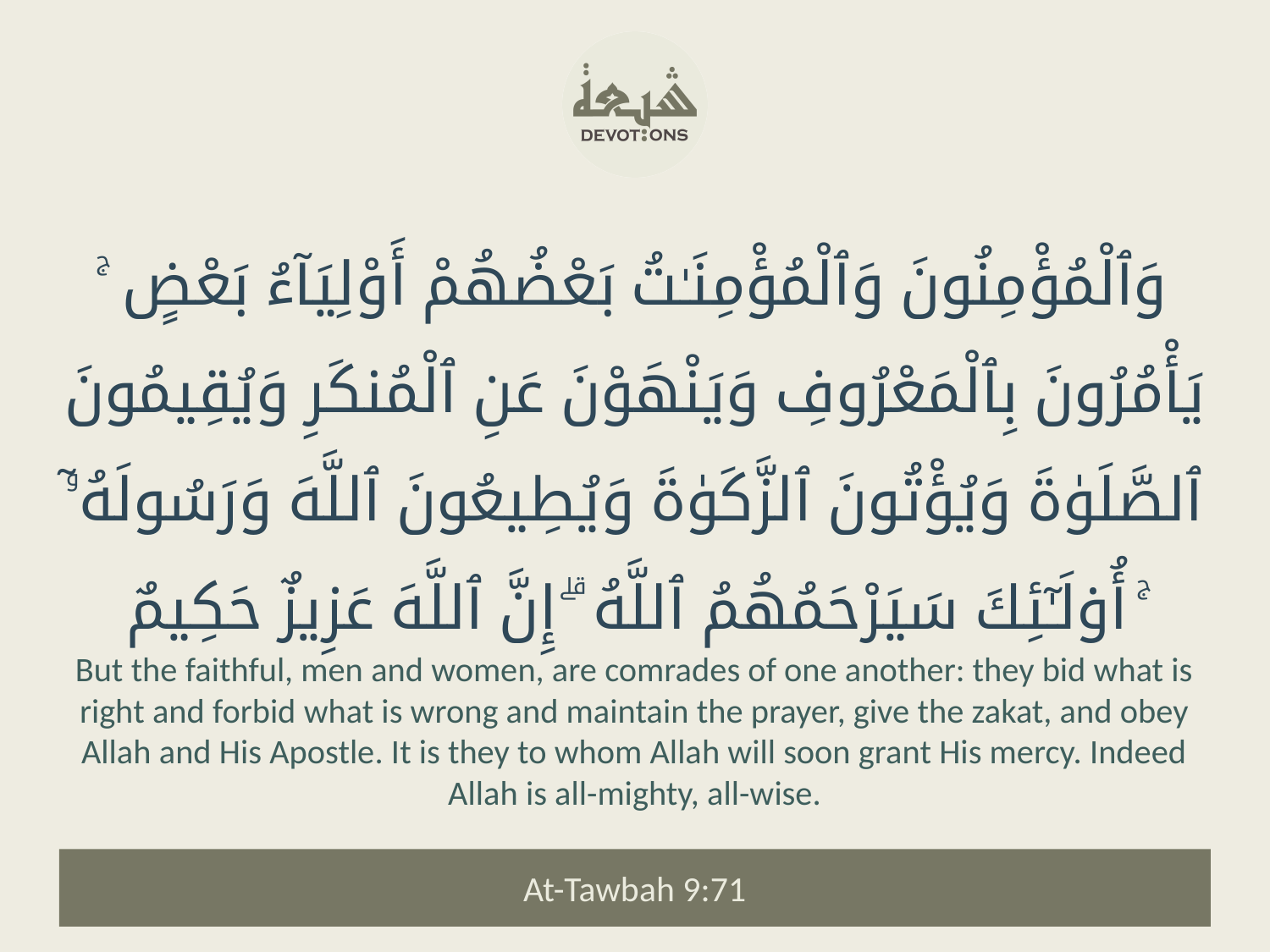

وَٱلْمُؤْمِنُونَ وَٱلْمُؤْمِنَـٰتُ بَعْضُهُمْ أَوْلِيَآءُ بَعْضٍ ۚ يَأْمُرُونَ بِٱلْمَعْرُوفِ وَيَنْهَوْنَ عَنِ ٱلْمُنكَرِ وَيُقِيمُونَ ٱلصَّلَوٰةَ وَيُؤْتُونَ ٱلزَّكَوٰةَ وَيُطِيعُونَ ٱللَّهَ وَرَسُولَهُۥٓ ۚ أُو۟لَـٰٓئِكَ سَيَرْحَمُهُمُ ٱللَّهُ ۗ إِنَّ ٱللَّهَ عَزِيزٌ حَكِيمٌ
But the faithful, men and women, are comrades of one another: they bid what is right and forbid what is wrong and maintain the prayer, give the zakat, and obey Allah and His Apostle. It is they to whom Allah will soon grant His mercy. Indeed Allah is all-mighty, all-wise.
At-Tawbah 9:71